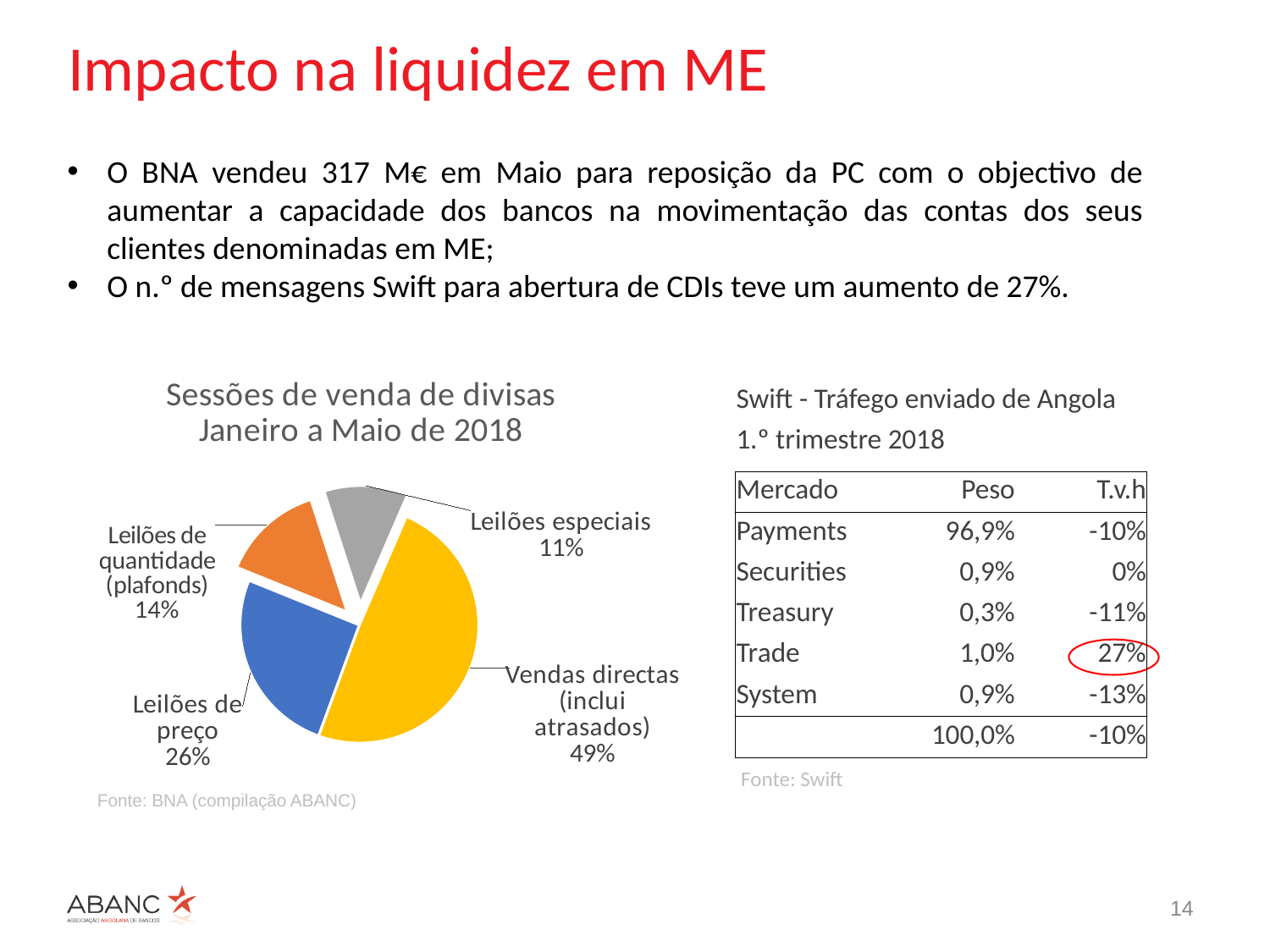

Impacto na liquidez em ME
O BNA vendeu 317 M€ em Maio para reposição da PC com o objectivo de aumentar a capacidade dos bancos na movimentação das contas dos seus clientes denominadas em ME;
O n.º de mensagens Swift para abertura de CDIs teve um aumento de 27%.

### Chart: Sessões de venda de divisas
Janeiro a Maio de 2018

| Category |  |
|---|---|
| Leilões de preço | 1297.0 |
| Leilões de quantidade (plafonds) | 703.54253486 |
| Leilões especiais | 575.9888554468689 |
| Vendas directas (inclui atrasados) | 2487.095288465651 |
| Swift - Tráfego enviado de Angola |  |  |
| --- | --- | --- |
| 1.º trimestre 2018 |  |  |
|  |  |  |
| Mercado | Peso | T.v.h |
| Payments | 96,9% | -10% |
| Securities | 0,9% | 0% |
| Treasury | 0,3% | -11% |
| Trade | 1,0% | 27% |
| System | 0,9% | -13% |
|  | 100,0% | -10% |
| Fonte: Swift |  |  |

Fonte: BNA (compilação ABANC)
14